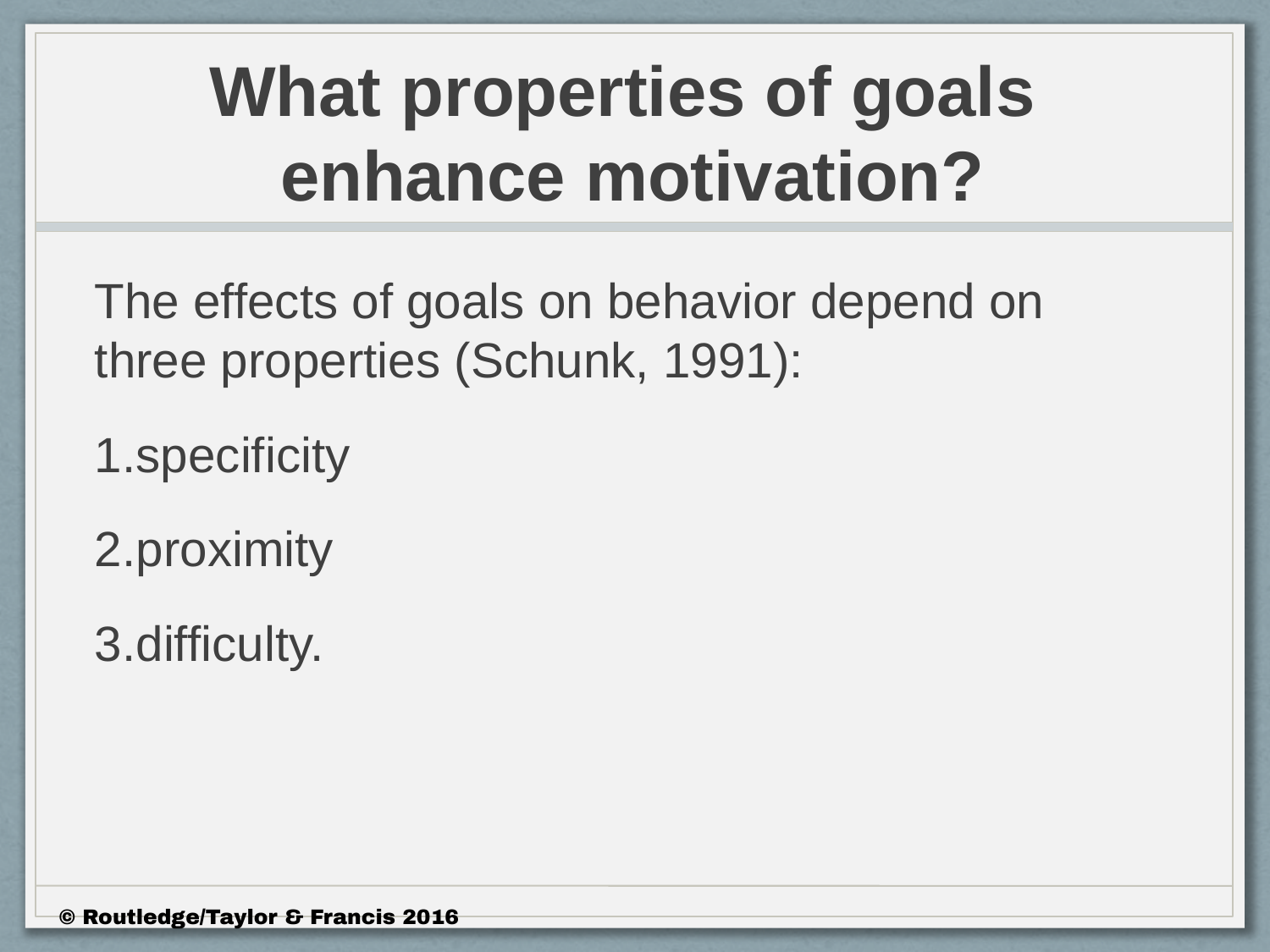

# What properties of goals enhance motivation?
The effects of goals on behavior depend on three properties (Schunk, 1991):
specificity
proximity
difficulty.
© Routledge/Taylor & Francis 2016